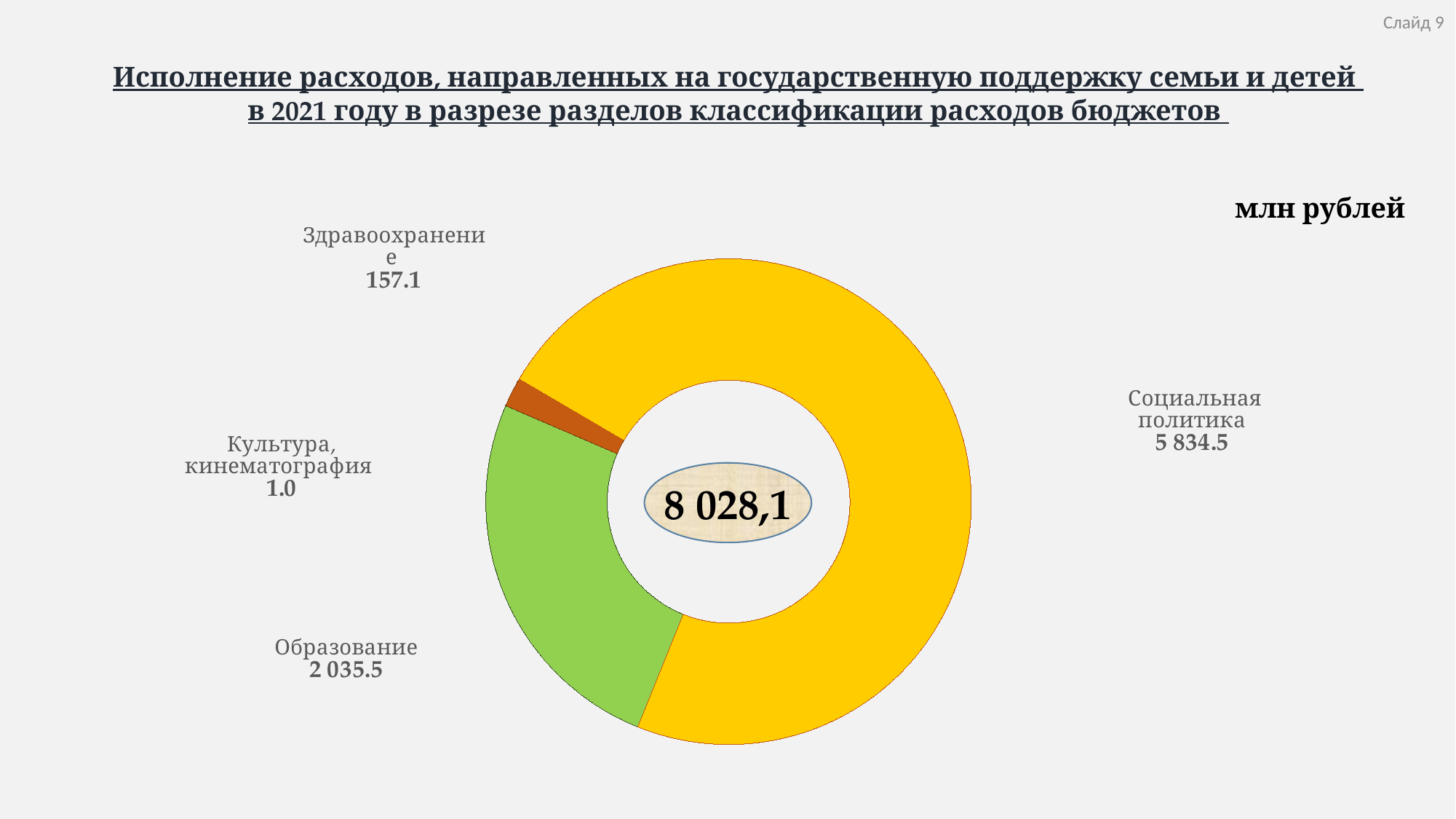

Слайд 9
# Исполнение расходов, направленных на государственную поддержку семьи и детей в 2021 году в разрезе разделов классификации расходов бюджетов

### Chart

| Category | Исполнение |
|---|---|
| Образование | 2035.5 |
| Культура, кинематография | 1.0 |
| Здравоохранение | 157.1 |
| Социальная политика | 5834.5 |
млн рублей

8 028,1